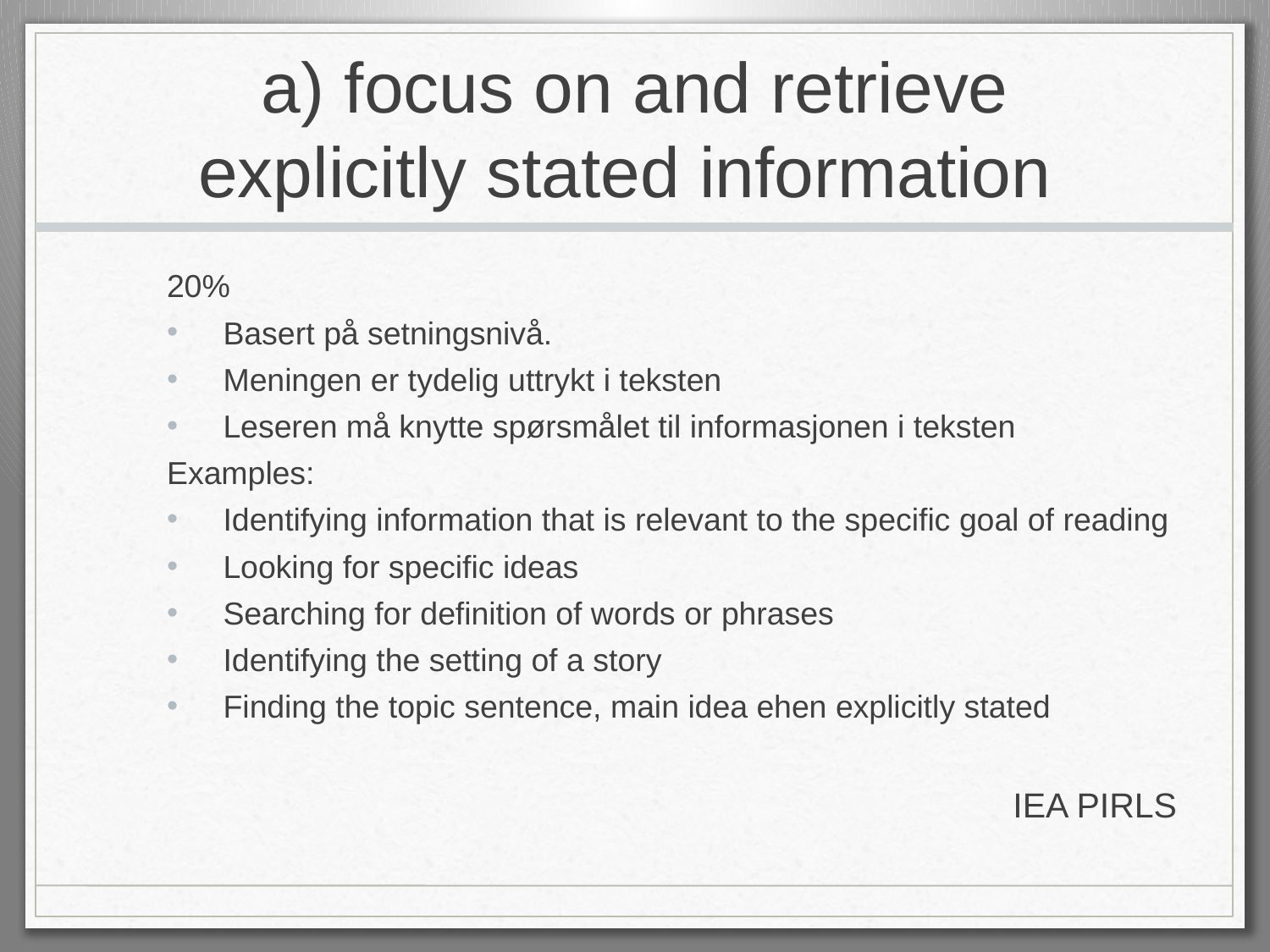

# a) focus on and retrieve explicitly stated information
20%
Basert på setningsnivå.
Meningen er tydelig uttrykt i teksten
Leseren må knytte spørsmålet til informasjonen i teksten
Examples:
Identifying information that is relevant to the specific goal of reading
Looking for specific ideas
Searching for definition of words or phrases
Identifying the setting of a story
Finding the topic sentence, main idea ehen explicitly stated

IEA PIRLS